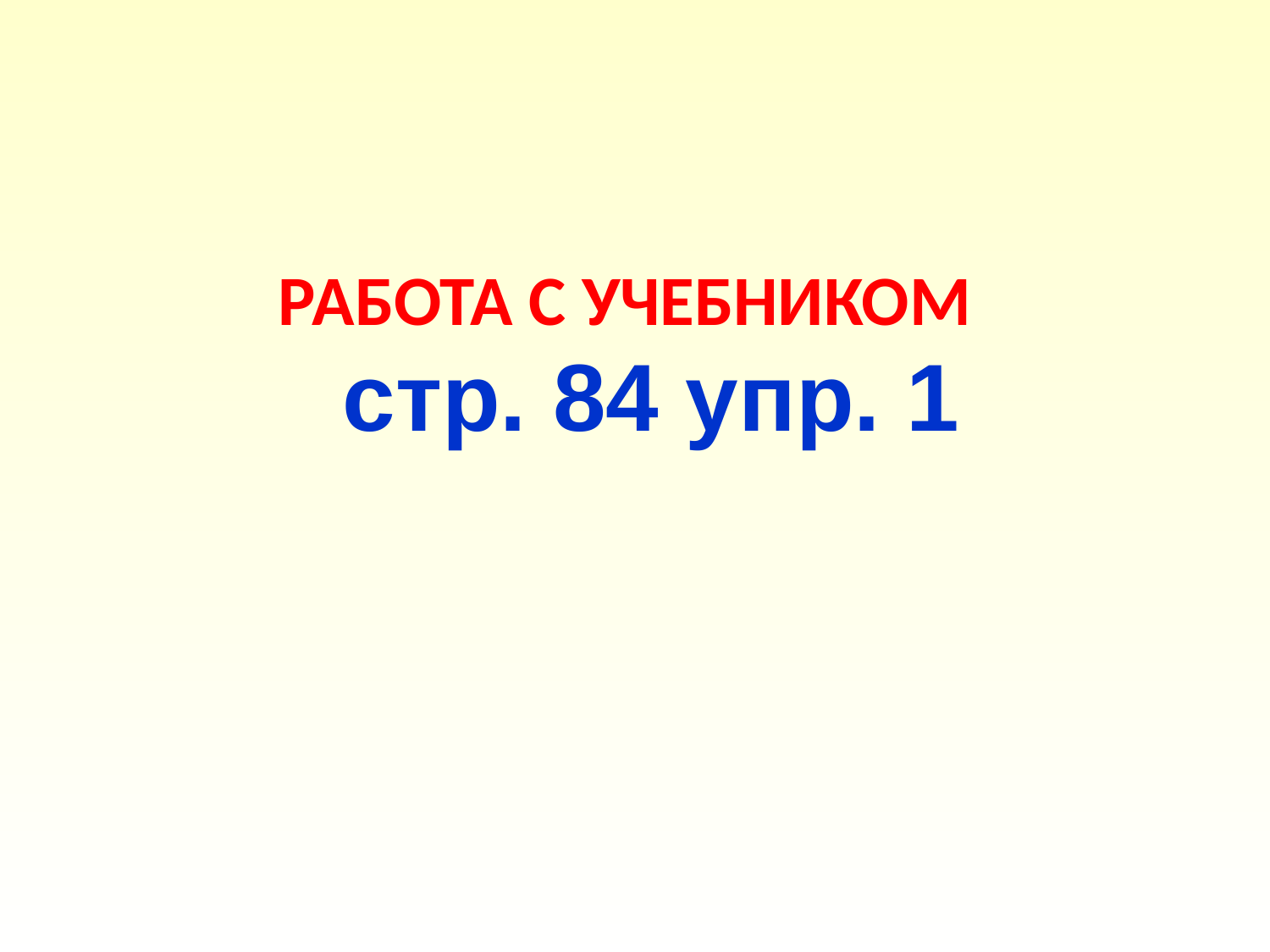

РАБОТА С УЧЕБНИКОМ
  стр. 84 упр. 1